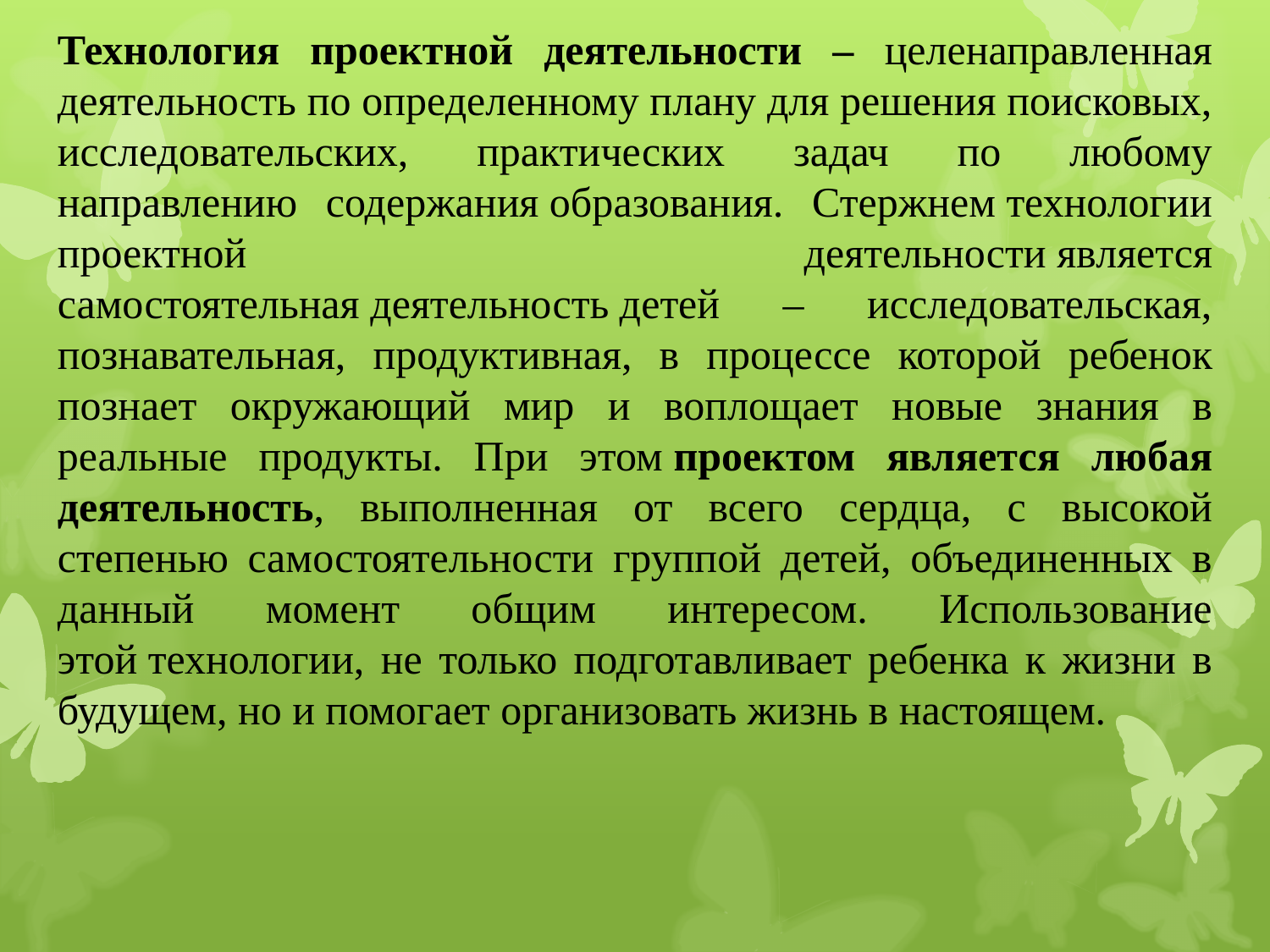

Технология проектной деятельности – целенаправленная деятельность по определенному плану для решения поисковых, исследовательских, практических задач по любому направлению содержания образования. Стержнем технологии проектной деятельности является самостоятельная деятельность детей – исследовательская, познавательная, продуктивная, в процессе которой ребенок познает окружающий мир и воплощает новые знания в реальные продукты. При этом проектом является любая деятельность, выполненная от всего сердца, с высокой степенью самостоятельности группой детей, объединенных в данный момент общим интересом. Использование этой технологии, не только подготавливает ребенка к жизни в будущем, но и помогает организовать жизнь в настоящем.